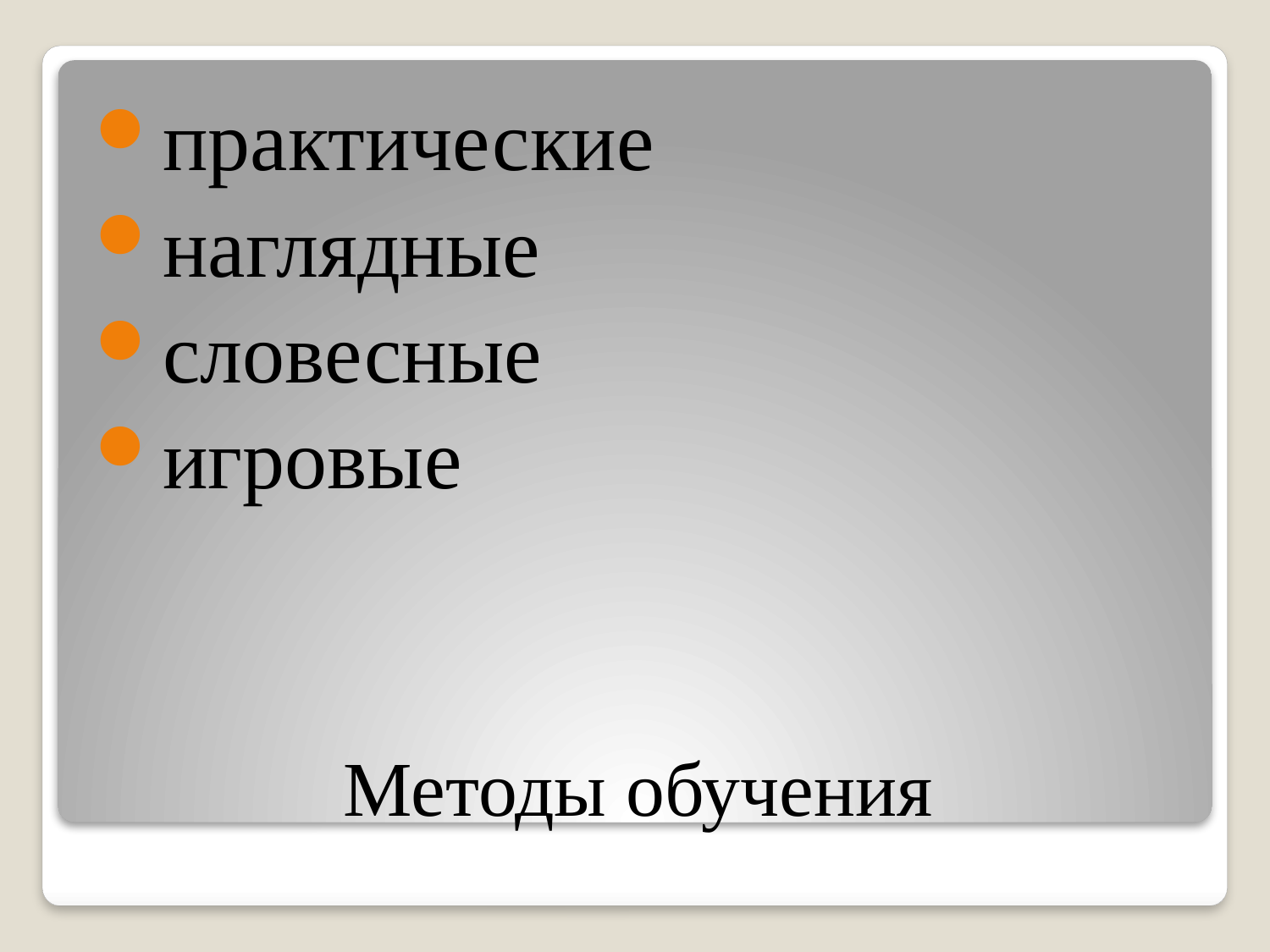

практические
наглядные
словесные
игровые
# Методы обучения